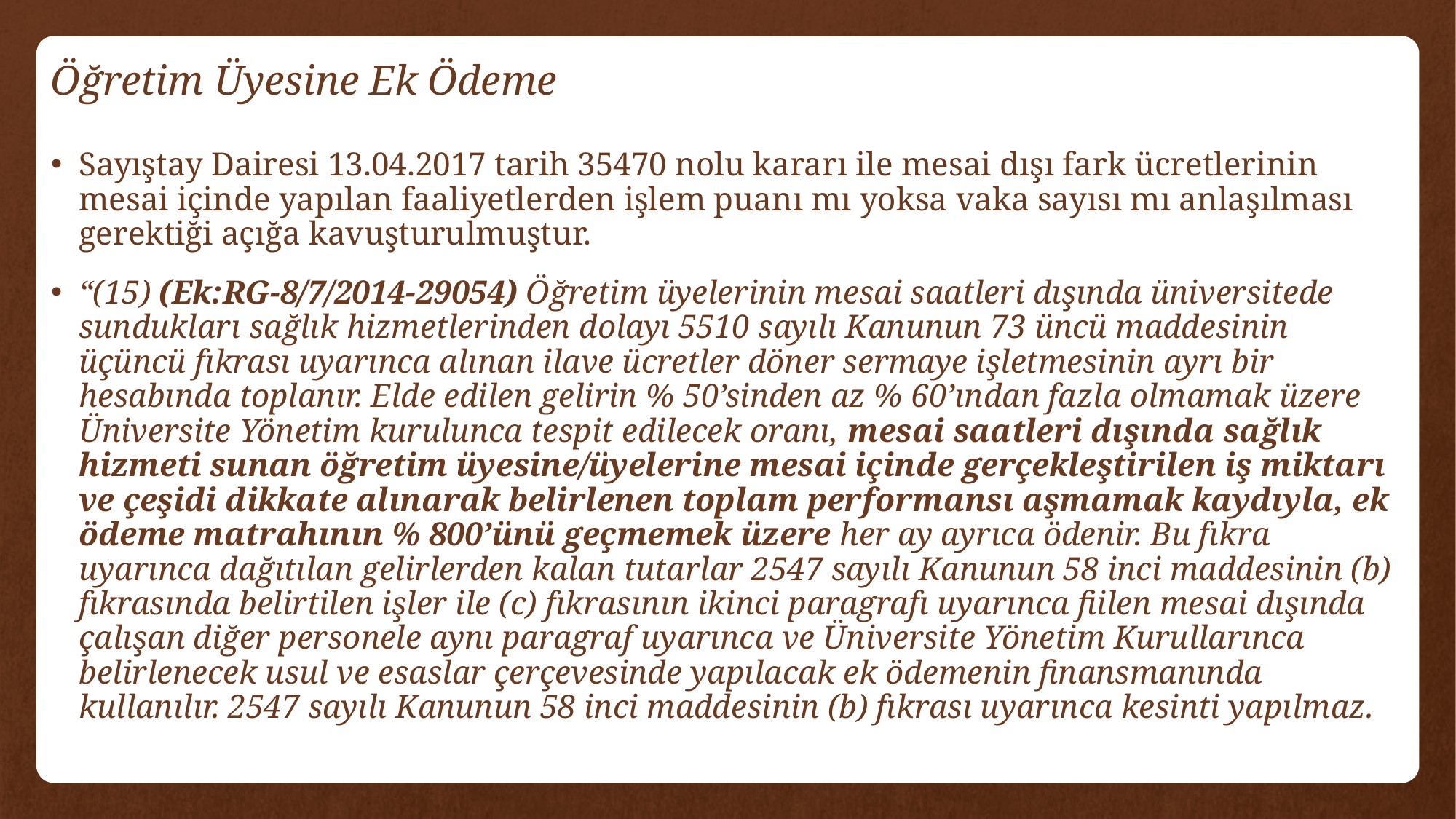

# Öğretim Üyesine Ek Ödeme
Sayıştay Dairesi 13.04.2017 tarih 35470 nolu kararı ile mesai dışı fark ücretlerinin mesai içinde yapılan faaliyetlerden işlem puanı mı yoksa vaka sayısı mı anlaşılması gerektiği açığa kavuşturulmuştur.
“(15) (Ek:RG-8/7/2014-29054) Öğretim üyelerinin mesai saatleri dışında üniversitede sundukları sağlık hizmetlerinden dolayı 5510 sayılı Kanunun 73 üncü maddesinin üçüncü fıkrası uyarınca alınan ilave ücretler döner sermaye işletmesinin ayrı bir hesabında toplanır. Elde edilen gelirin % 50’sinden az % 60’ından fazla olmamak üzere Üniversite Yönetim kurulunca tespit edilecek oranı, mesai saatleri dışında sağlık hizmeti sunan öğretim üyesine/üyelerine mesai içinde gerçekleştirilen iş miktarı ve çeşidi dikkate alınarak belirlenen toplam performansı aşmamak kaydıyla, ek ödeme matrahının % 800’ünü geçmemek üzere her ay ayrıca ödenir. Bu fıkra uyarınca dağıtılan gelirlerden kalan tutarlar 2547 sayılı Kanunun 58 inci maddesinin (b) fıkrasında belirtilen işler ile (c) fıkrasının ikinci paragrafı uyarınca fiilen mesai dışında çalışan diğer personele aynı paragraf uyarınca ve Üniversite Yönetim Kurullarınca belirlenecek usul ve esaslar çerçevesinde yapılacak ek ödemenin finansmanında kullanılır. 2547 sayılı Kanunun 58 inci maddesinin (b) fıkrası uyarınca kesinti yapılmaz.